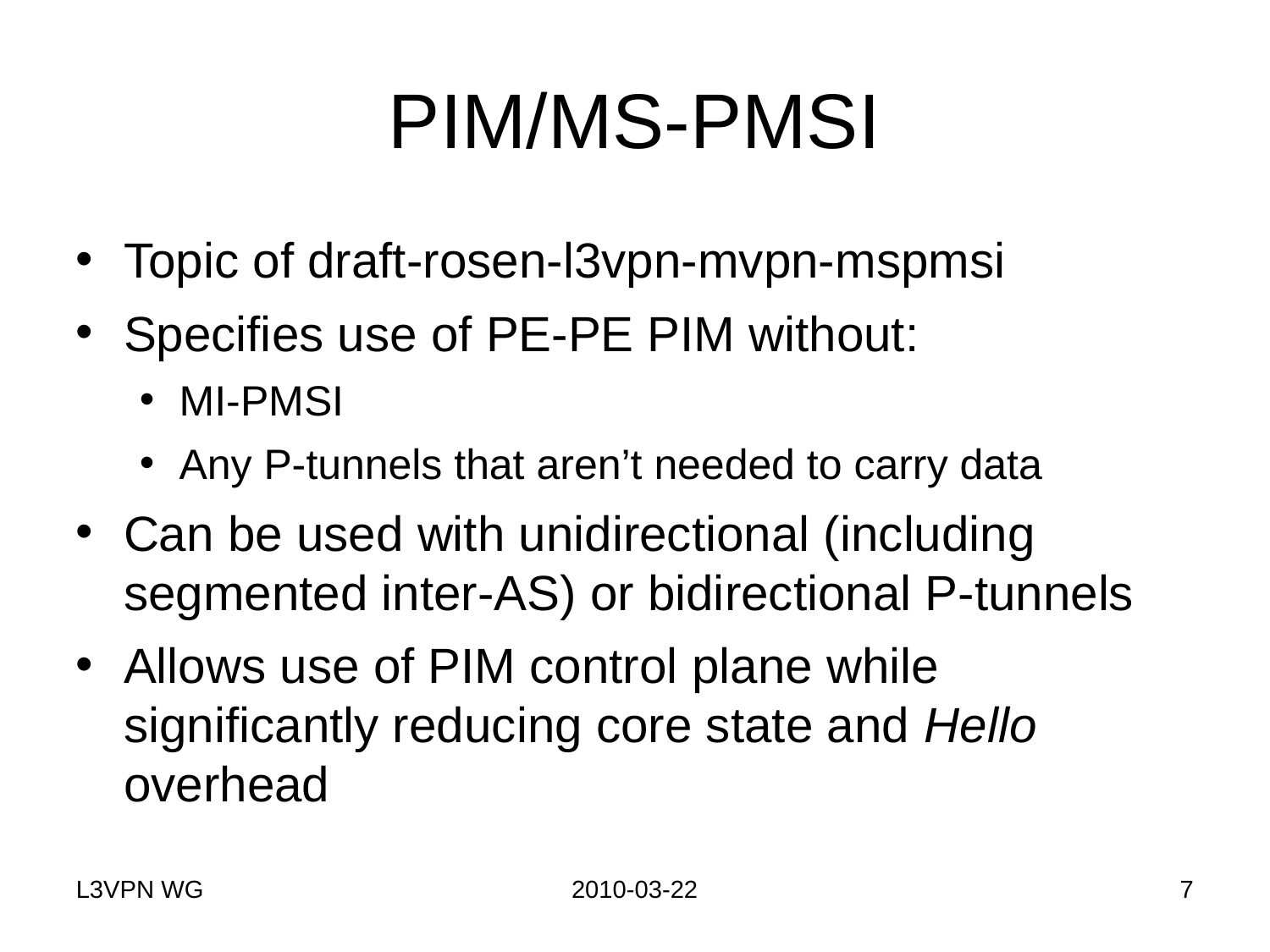

# PIM/MS-PMSI
Topic of draft-rosen-l3vpn-mvpn-mspmsi
Specifies use of PE-PE PIM without:
MI-PMSI
Any P-tunnels that aren’t needed to carry data
Can be used with unidirectional (including segmented inter-AS) or bidirectional P-tunnels
Allows use of PIM control plane while significantly reducing core state and Hello overhead

L3VPN WG
2010-03-22
7